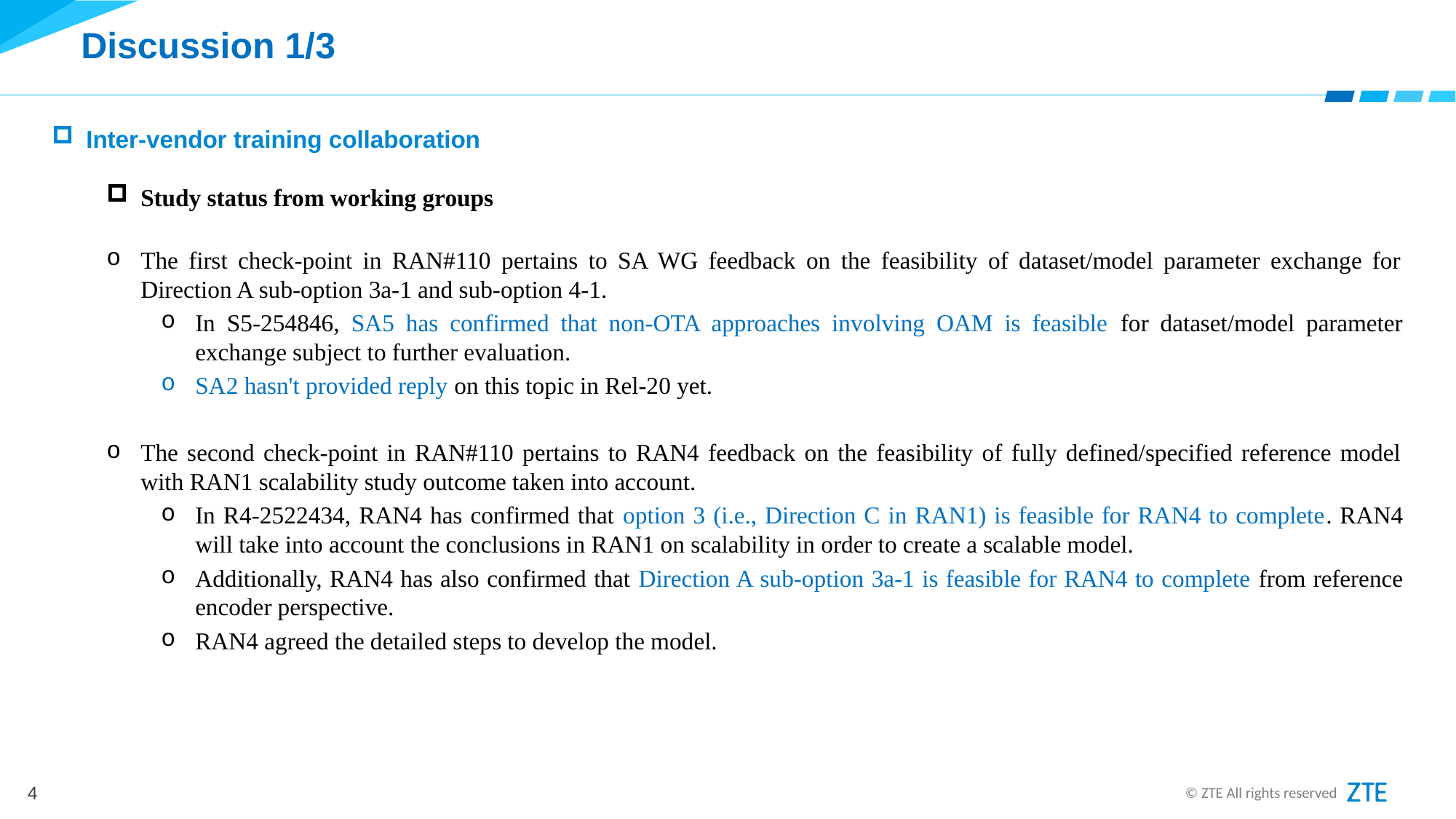

# Discussion 1/3
Inter-vendor training collaboration

Study status from working groups

The first check-point in RAN#110 pertains to SA WG feedback on the feasibility of dataset/model parameter exchange for Direction A sub-option 3a-1 and sub-option 4-1.
In S5-254846, SA5 has confirmed that non-OTA approaches involving OAM is feasible for dataset/model parameter exchange subject to further evaluation.
SA2 hasn't provided reply on this topic in Rel-20 yet.

The second check-point in RAN#110 pertains to RAN4 feedback on the feasibility of fully defined/specified reference model with RAN1 scalability study outcome taken into account.
In R4-2522434, RAN4 has confirmed that option 3 (i.e., Direction C in RAN1) is feasible for RAN4 to complete. RAN4 will take into account the conclusions in RAN1 on scalability in order to create a scalable model.
Additionally, RAN4 has also confirmed that Direction A sub-option 3a-1 is feasible for RAN4 to complete from reference encoder perspective.
RAN4 agreed the detailed steps to develop the model.